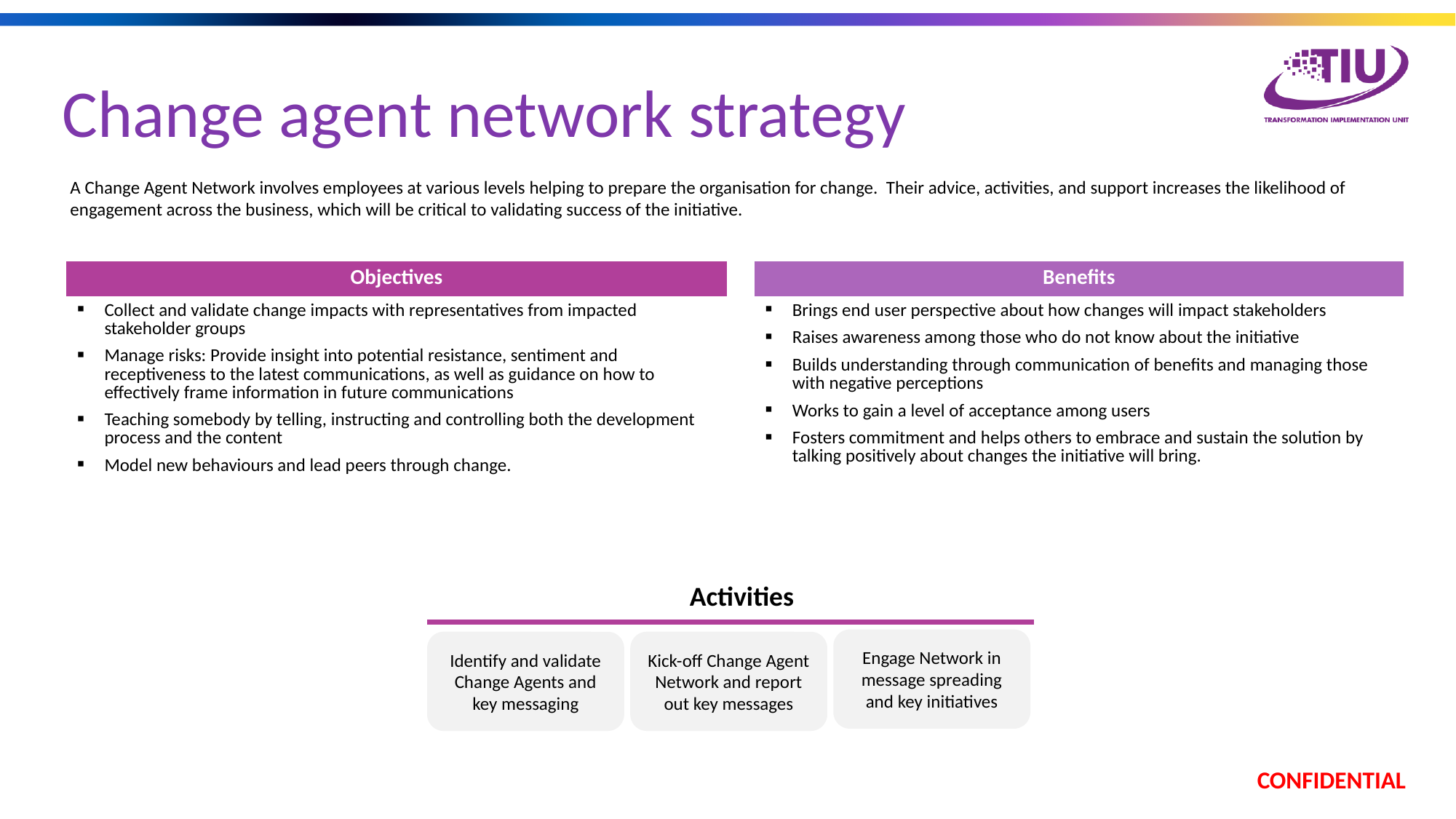

Change agent network strategy
A Change Agent Network involves employees at various levels helping to prepare the organisation for change.  Their advice, activities, and support increases the likelihood of engagement across the business, which will be critical to validating success of the initiative.
| Objectives |  | Benefits |
| --- | --- | --- |
| Collect and validate change impacts with representatives from impacted stakeholder groups Manage risks: Provide insight into potential resistance, sentiment and receptiveness to the latest communications, as well as guidance on how to effectively frame information in future communications Teaching somebody by telling, instructing and controlling both the development process and the content Model new behaviours and lead peers through change. |  | Brings end user perspective about how changes will impact stakeholders Raises awareness among those who do not know about the initiative Builds understanding through communication of benefits and managing those with negative perceptions Works to gain a level of acceptance among users Fosters commitment and helps others to embrace and sustain the solution by talking positively about changes the initiative will bring. |
Activities
Engage Network in message spreading and key initiatives
Identify and validate Change Agents and key messaging
Kick-off Change Agent Network and report out key messages
CONFIDENTIAL